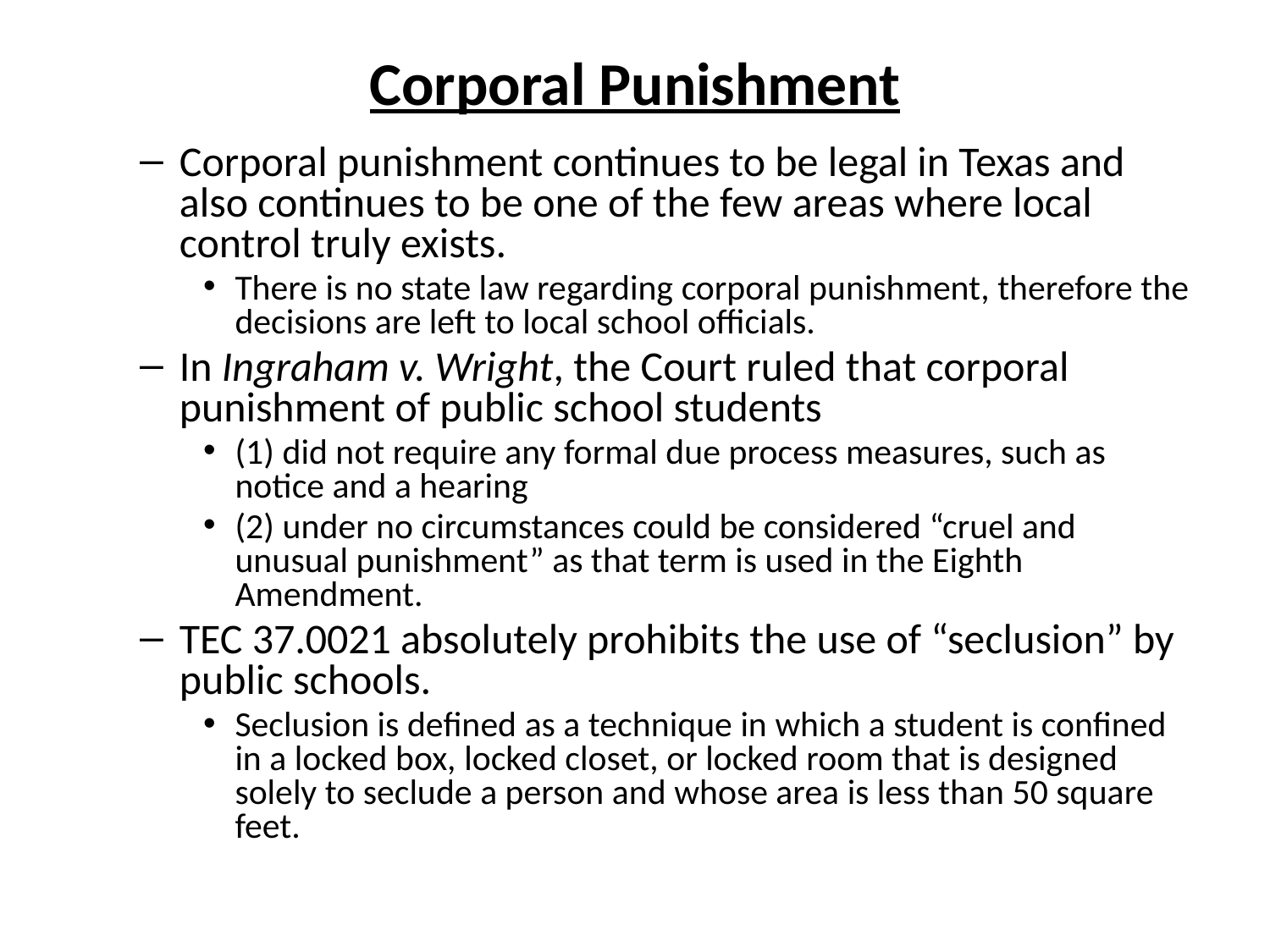

# Corporal Punishment
Corporal punishment continues to be legal in Texas and also continues to be one of the few areas where local control truly exists.
There is no state law regarding corporal punishment, therefore the decisions are left to local school officials.
In Ingraham v. Wright, the Court ruled that corporal punishment of public school students
(1) did not require any formal due process measures, such as notice and a hearing
(2) under no circumstances could be considered “cruel and unusual punishment” as that term is used in the Eighth Amendment.
TEC 37.0021 absolutely prohibits the use of “seclusion” by public schools.
Seclusion is defined as a technique in which a student is confined in a locked box, locked closet, or locked room that is designed solely to seclude a person and whose area is less than 50 square feet.